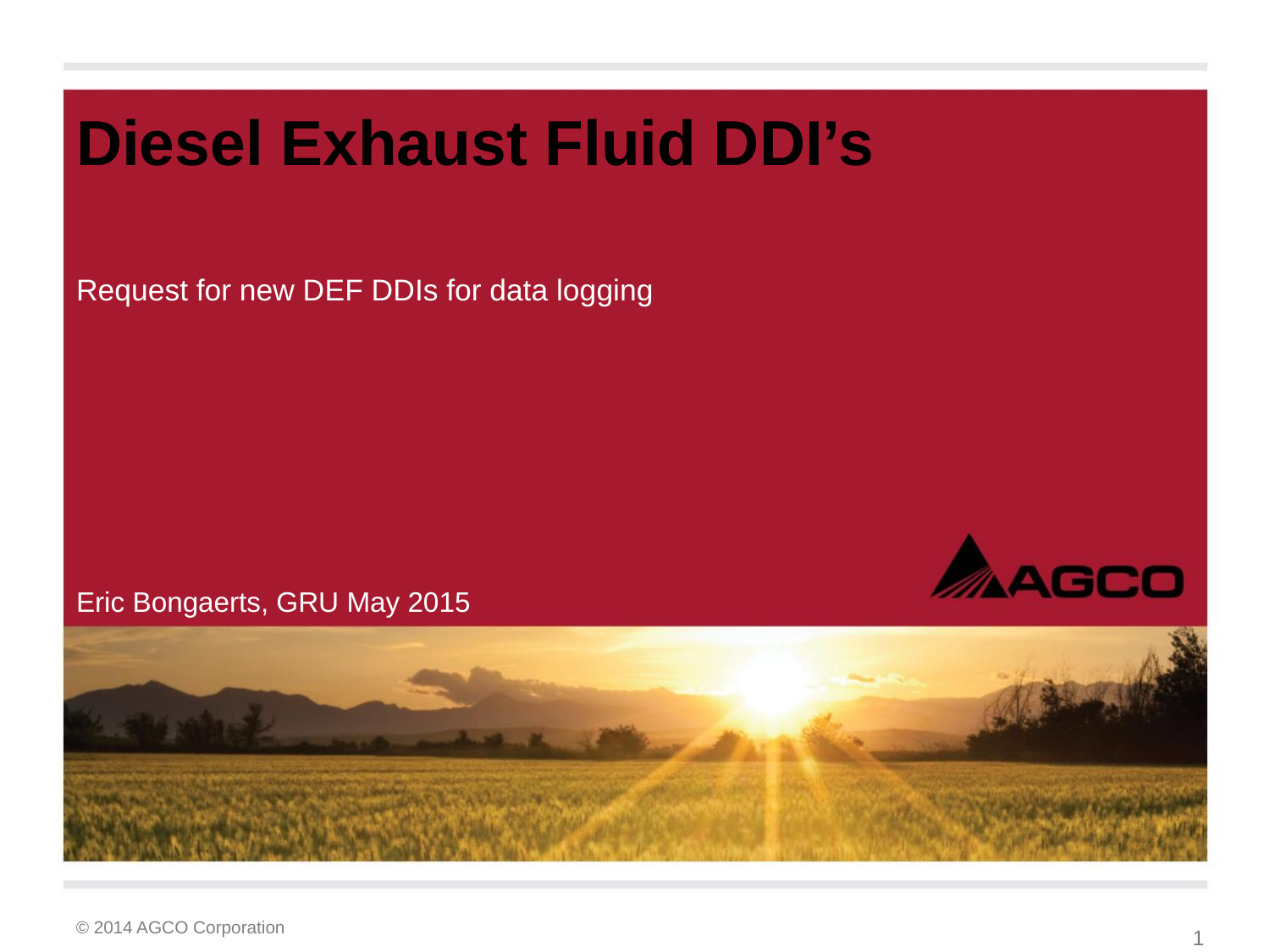

# Diesel Exhaust Fluid DDI’s
Request for new DEF DDIs for data logging
Eric Bongaerts, GRU May 2015
1